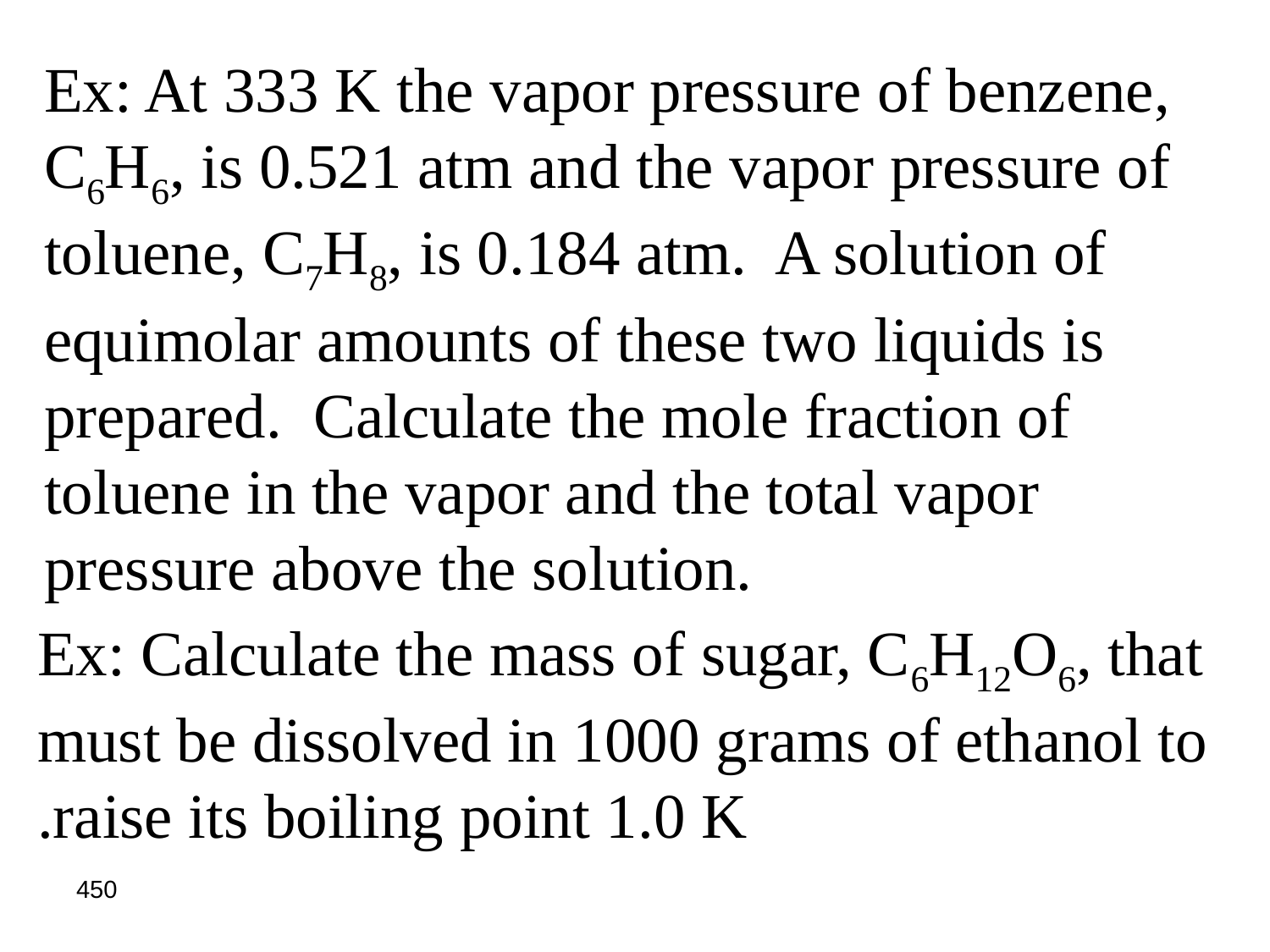

Ex: At 333 K the vapor pressure of benzene, C6H6, is 0.521 atm and the vapor pressure of toluene, C7H8, is 0.184 atm.  A solution of equimolar amounts of these two liquids is prepared.  Calculate the mole fraction of toluene in the vapor and the total vapor pressure above the solution.
Ex: Calculate the mass of sugar, C6H12O6, that must be dissolved in 1000 grams of ethanol to raise its boiling point 1.0 K.
450